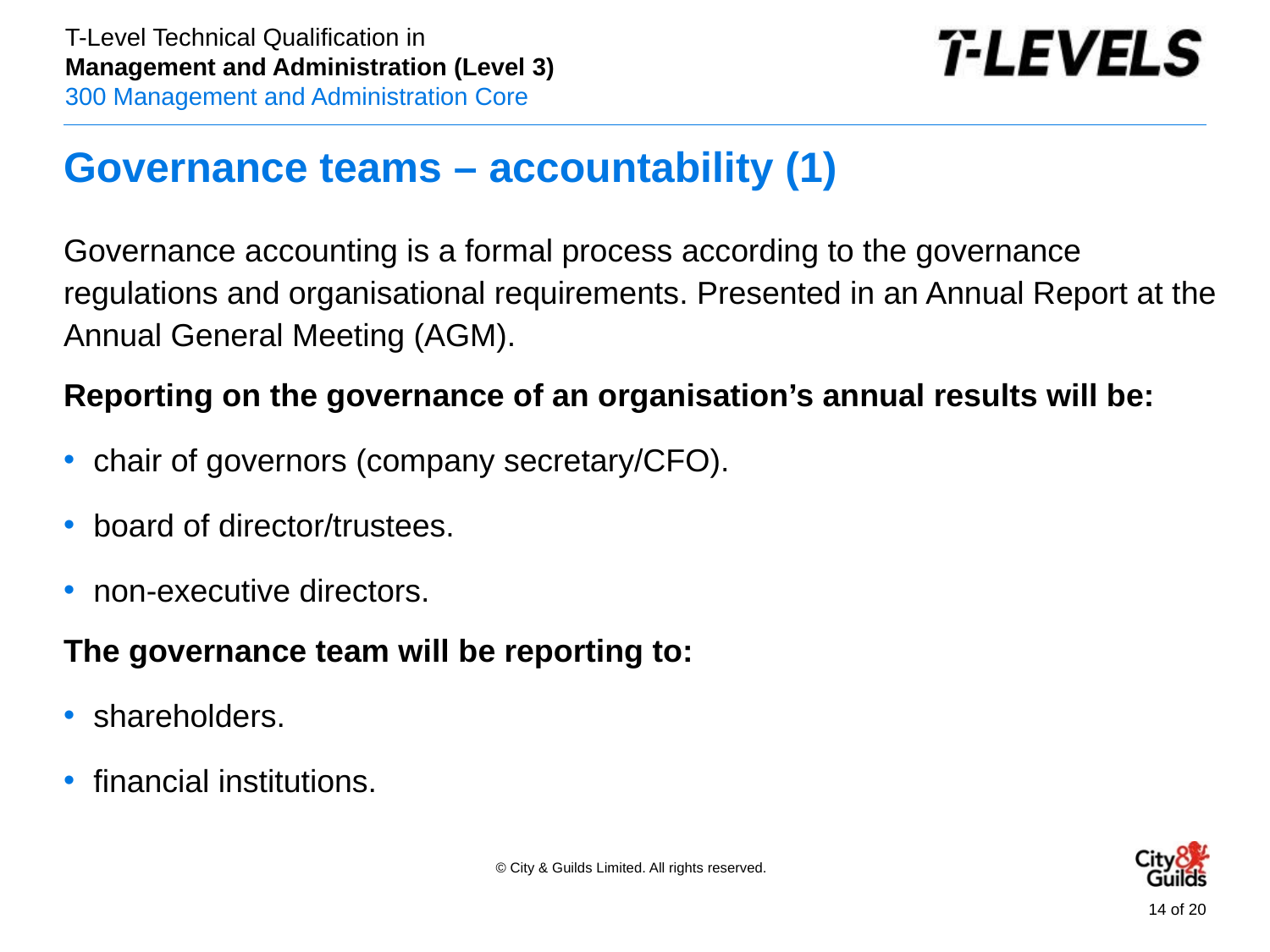

# Governance teams – accountability (1)
Governance accounting is a formal process according to the governance regulations and organisational requirements. Presented in an Annual Report at the Annual General Meeting (AGM).
Reporting on the governance of an organisation’s annual results will be:
chair of governors (company secretary/CFO).
board of director/trustees.
non-executive directors.
The governance team will be reporting to:
shareholders.
financial institutions.